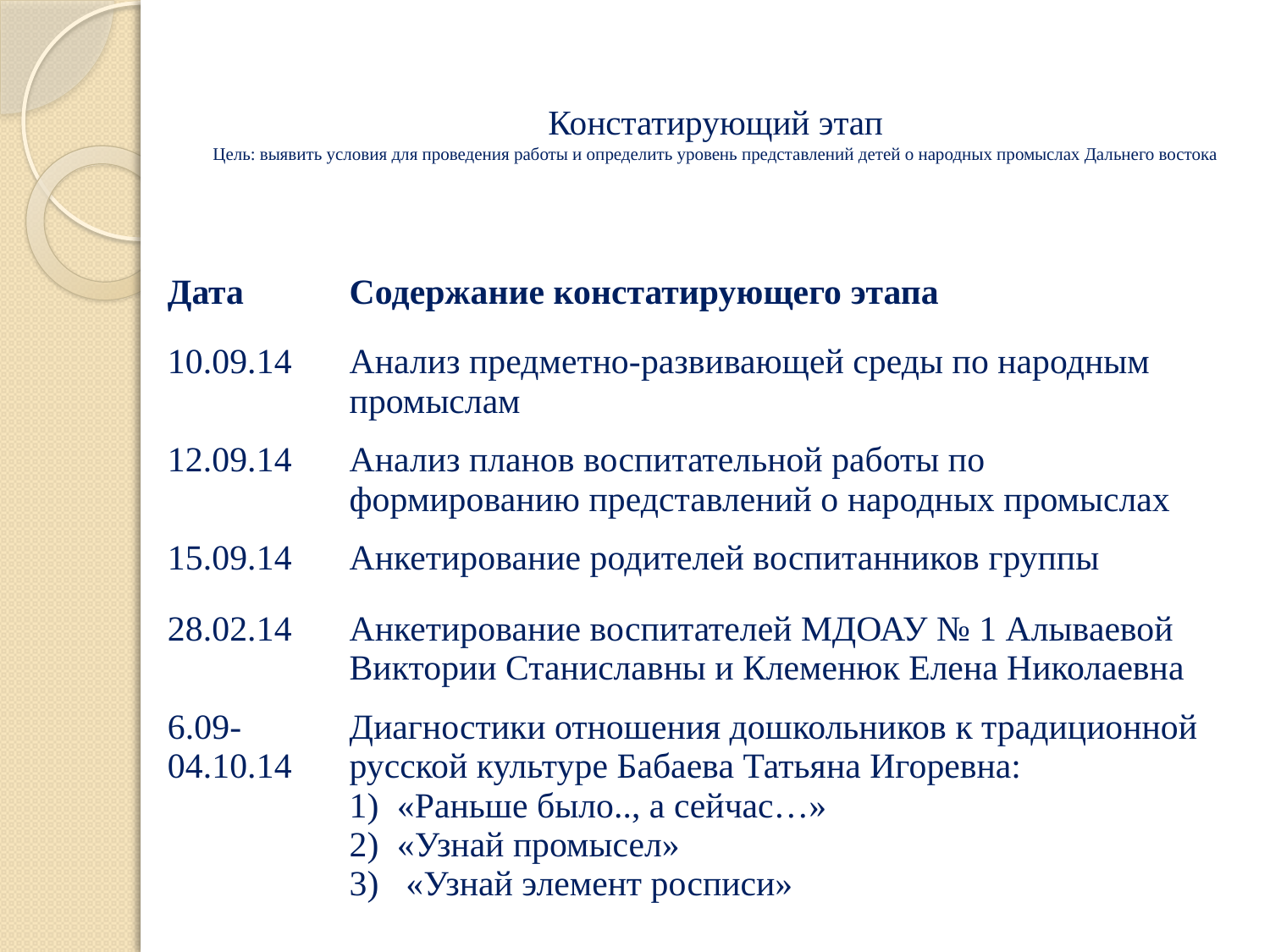

# Констатирующий этап Цель: выявить условия для проведения работы и определить уровень представлений детей о народных промыслах Дальнего востока
| Дата | Содержание констатирующего этапа |
| --- | --- |
| 10.09.14 | Анализ предметно-развивающей среды по народным промыслам |
| 12.09.14 | Анализ планов воспитательной работы по формированию представлений о народных промыслах |
| 15.09.14 | Анкетирование родителей воспитанников группы |
| 28.02.14 | Анкетирование воспитателей МДОАУ № 1 Алываевой Виктории Станиславны и Клеменюк Елена Николаевна |
| 6.09-04.10.14 | Диагностики отношения дошкольников к традиционной русской культуре Бабаева Татьяна Игоревна: «Раньше было.., а сейчас…» «Узнай промысел» «Узнай элемент росписи» |